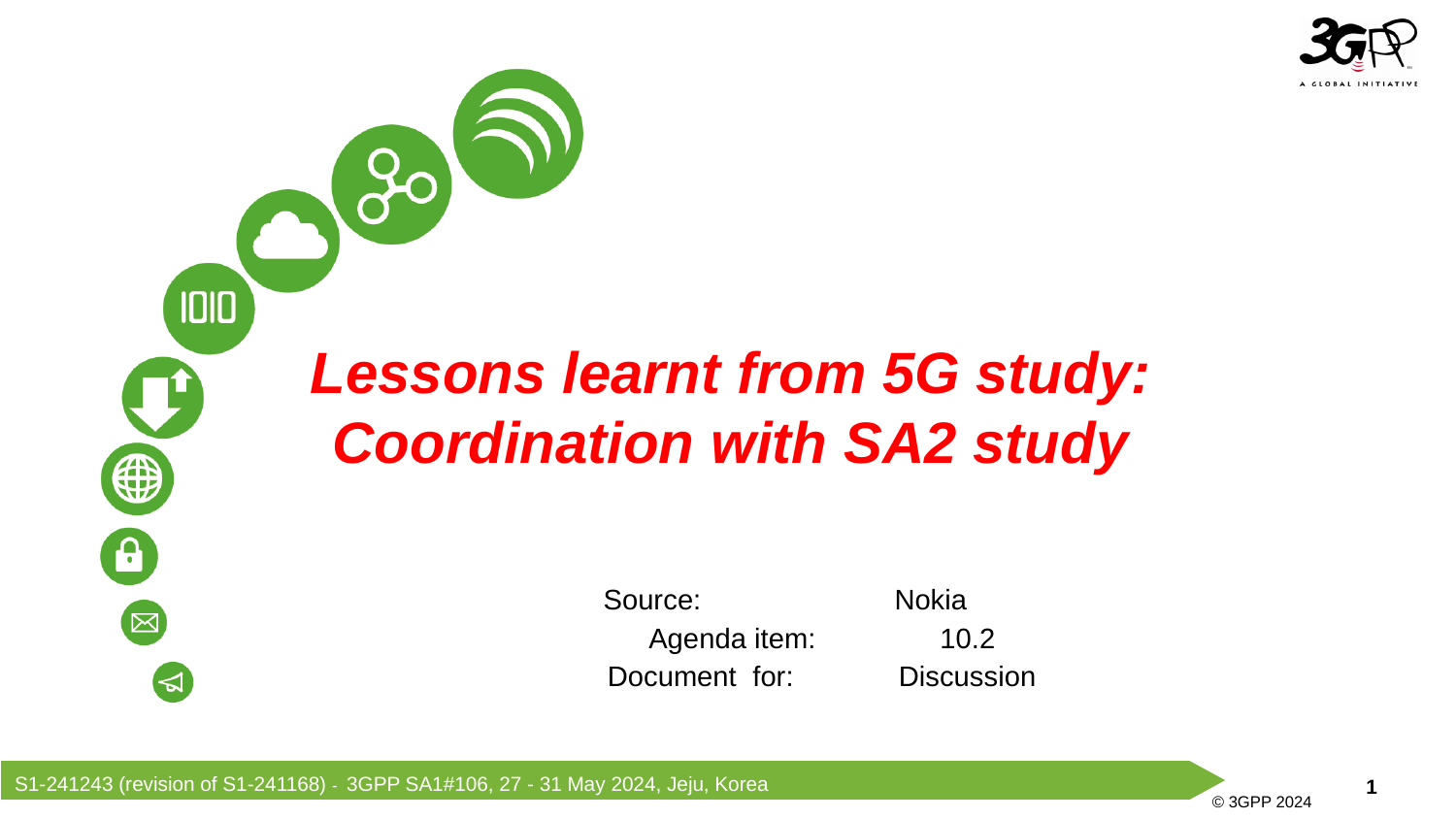

Lessons learnt from 5G study: Coordination with SA2 study
Source: 		Nokia
Agenda item: 	10.2
Document  for:	Discussion
S1-241243 (revision of S1-241168) -  3GPP SA1#106, 27 - 31 May 2024, Jeju, Korea

© 3GPP 2024